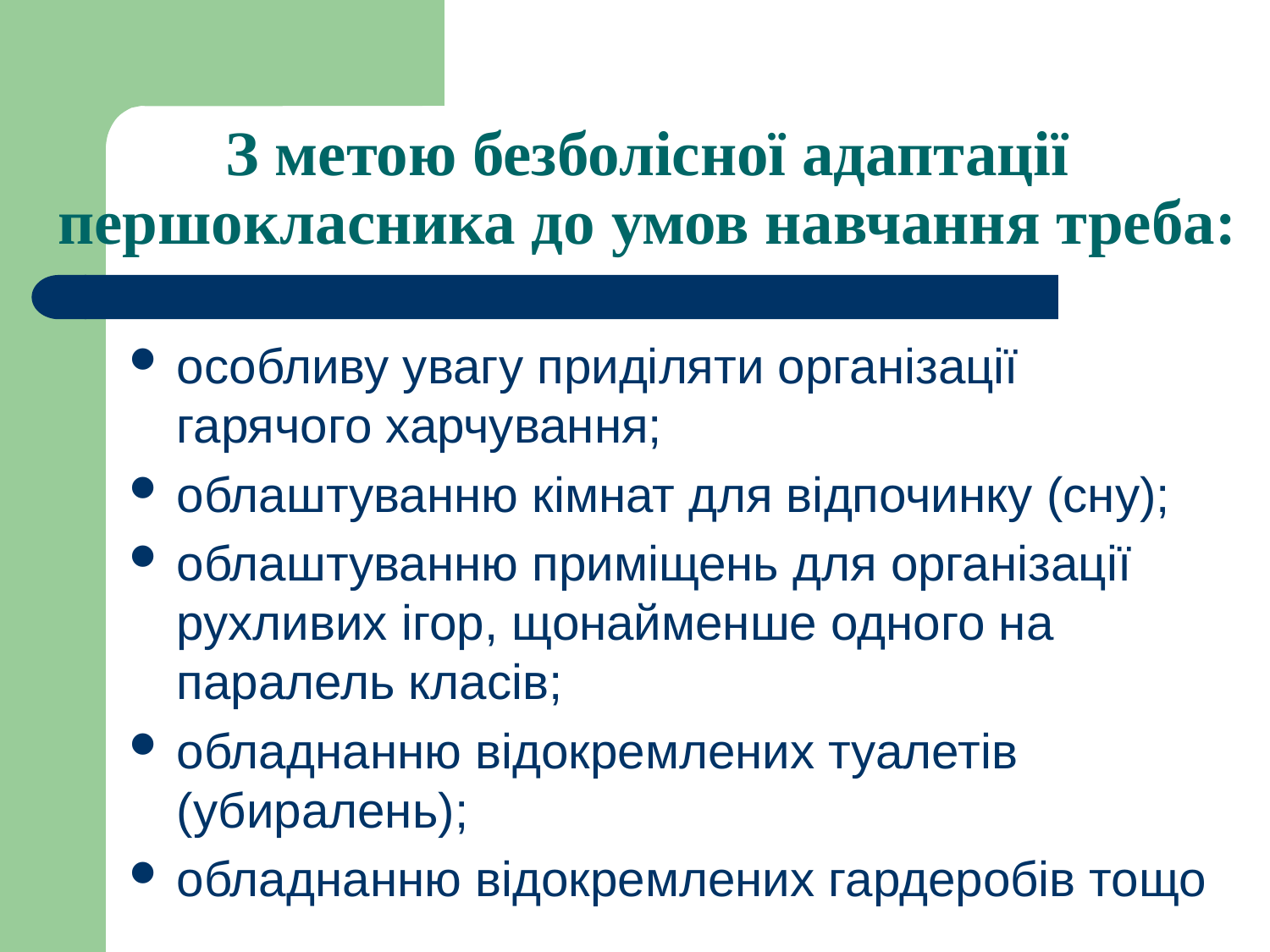

# З метою безболісної адаптації першокласника до умов навчання треба:
особливу увагу приділяти організації гарячого харчування;
облаштуванню кімнат для відпочинку (сну);
облаштуванню приміщень для організації рухливих ігор, щонайменше одного на паралель класів;
обладнанню відокремлених туалетів (убиралень);
обладнанню відокремлених гардеробів тощо